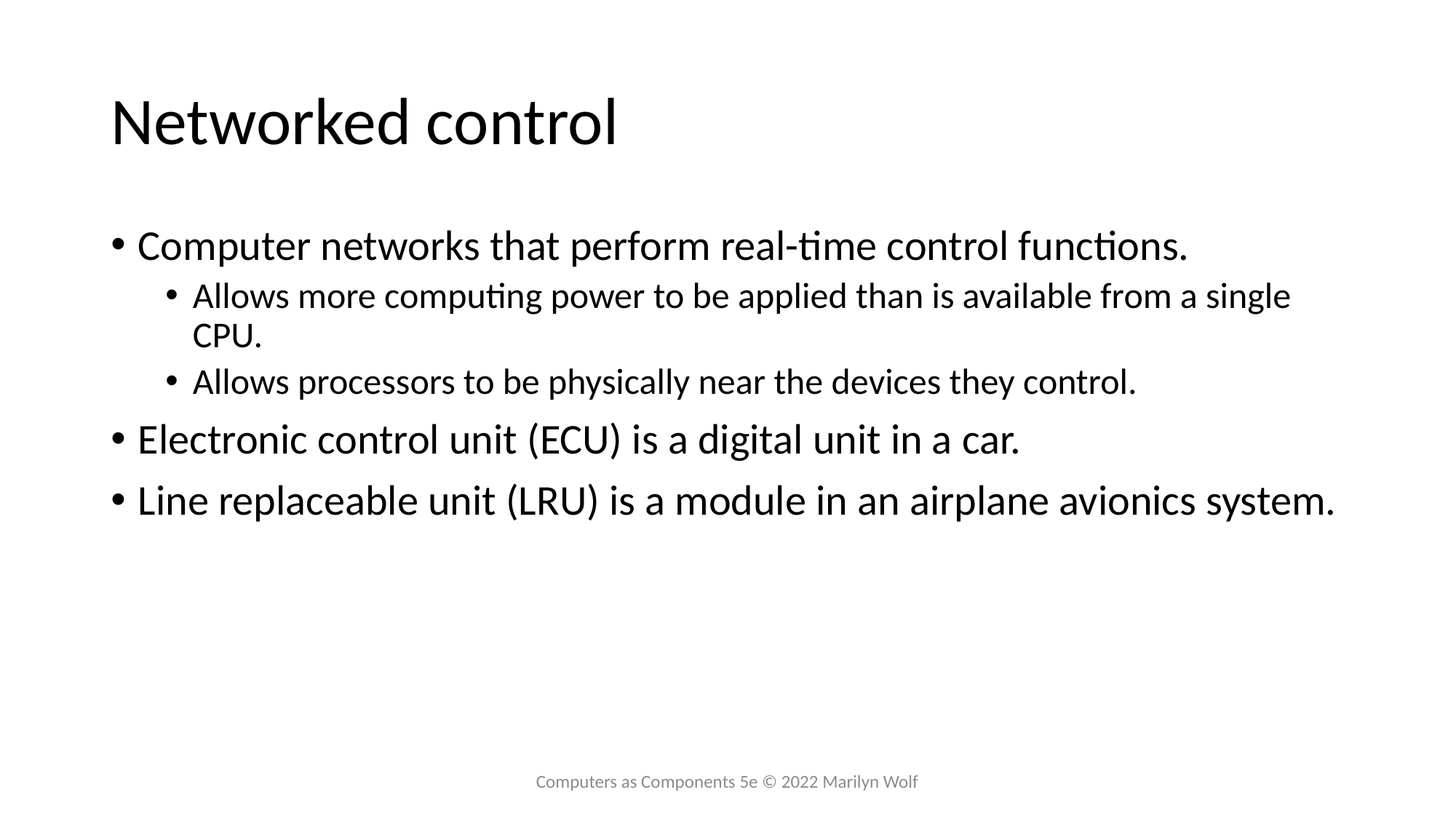

# Networked control
Computer networks that perform real-time control functions.
Allows more computing power to be applied than is available from a single CPU.
Allows processors to be physically near the devices they control.
Electronic control unit (ECU) is a digital unit in a car.
Line replaceable unit (LRU) is a module in an airplane avionics system.
Computers as Components 5e © 2022 Marilyn Wolf